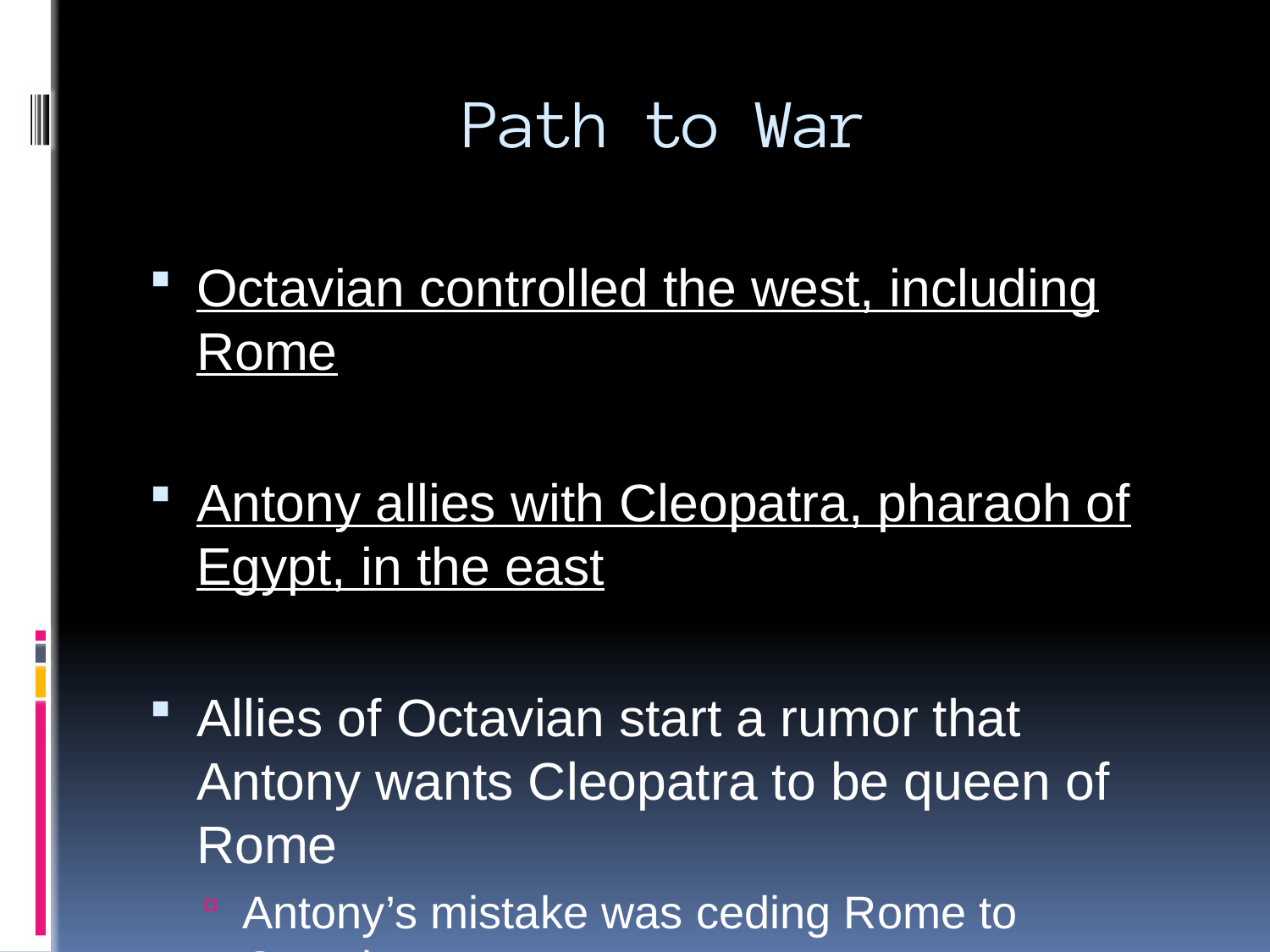

# Path to War
Octavian controlled the west, including Rome

Antony allies with Cleopatra, pharaoh of Egypt, in the east

Allies of Octavian start a rumor that Antony wants Cleopatra to be queen of Rome
Antony’s mistake was ceding Rome to Octavian